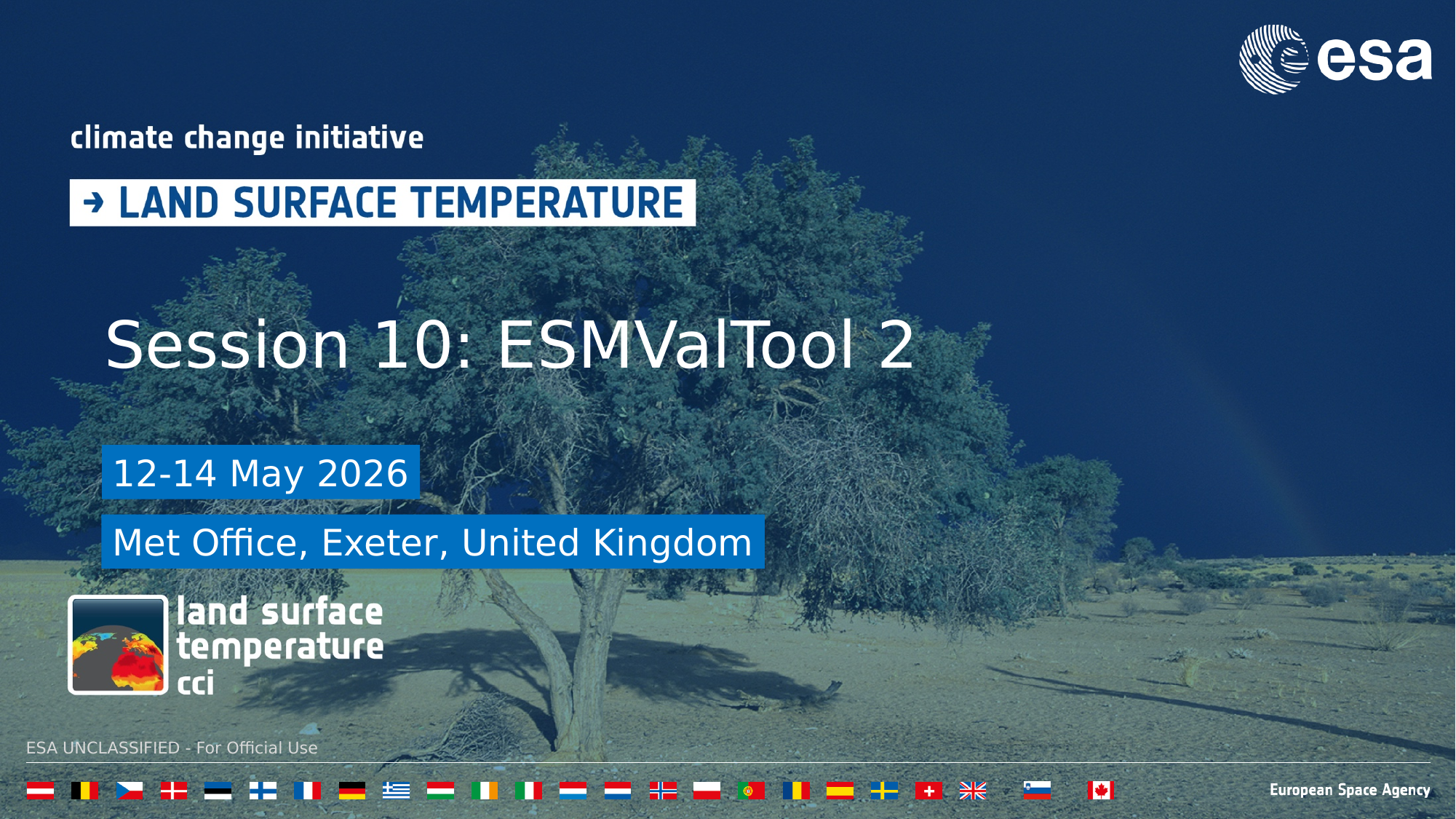

# Session 10: ESMValTool 2
12-14 May 2026
Met Office, Exeter, United Kingdom